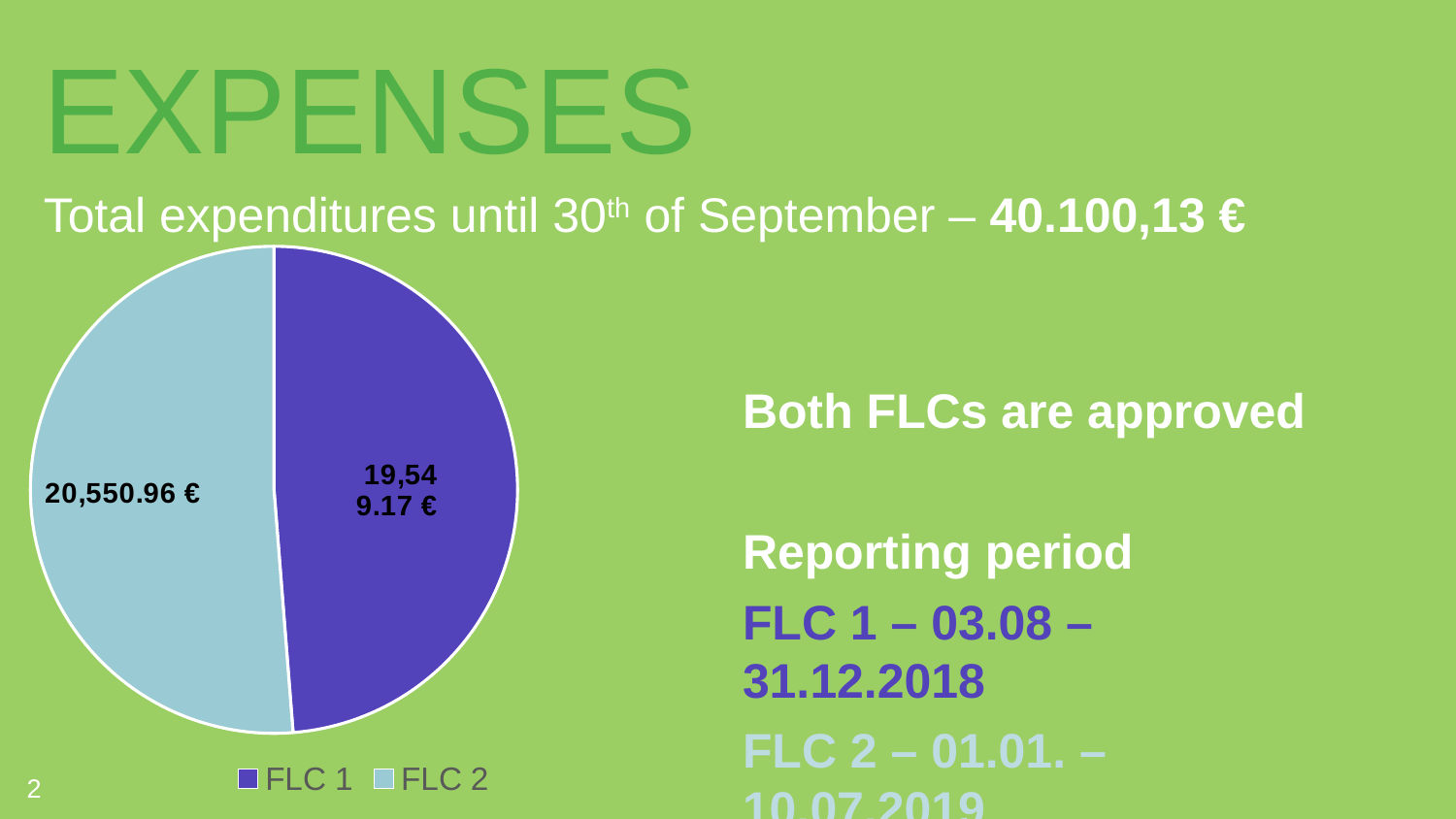

EXPENSES
Total expenditures until 30th of September – 40.100,13 €

### Chart

| Category |  |
|---|---|
| FLC 1 | 19549.169999999995 |
| FLC 2 | 20550.9555625 |
Both FLCs are approved

Reporting period
FLC 1 – 03.08 – 31.12.2018
FLC 2 – 01.01. – 10.07.2019
2